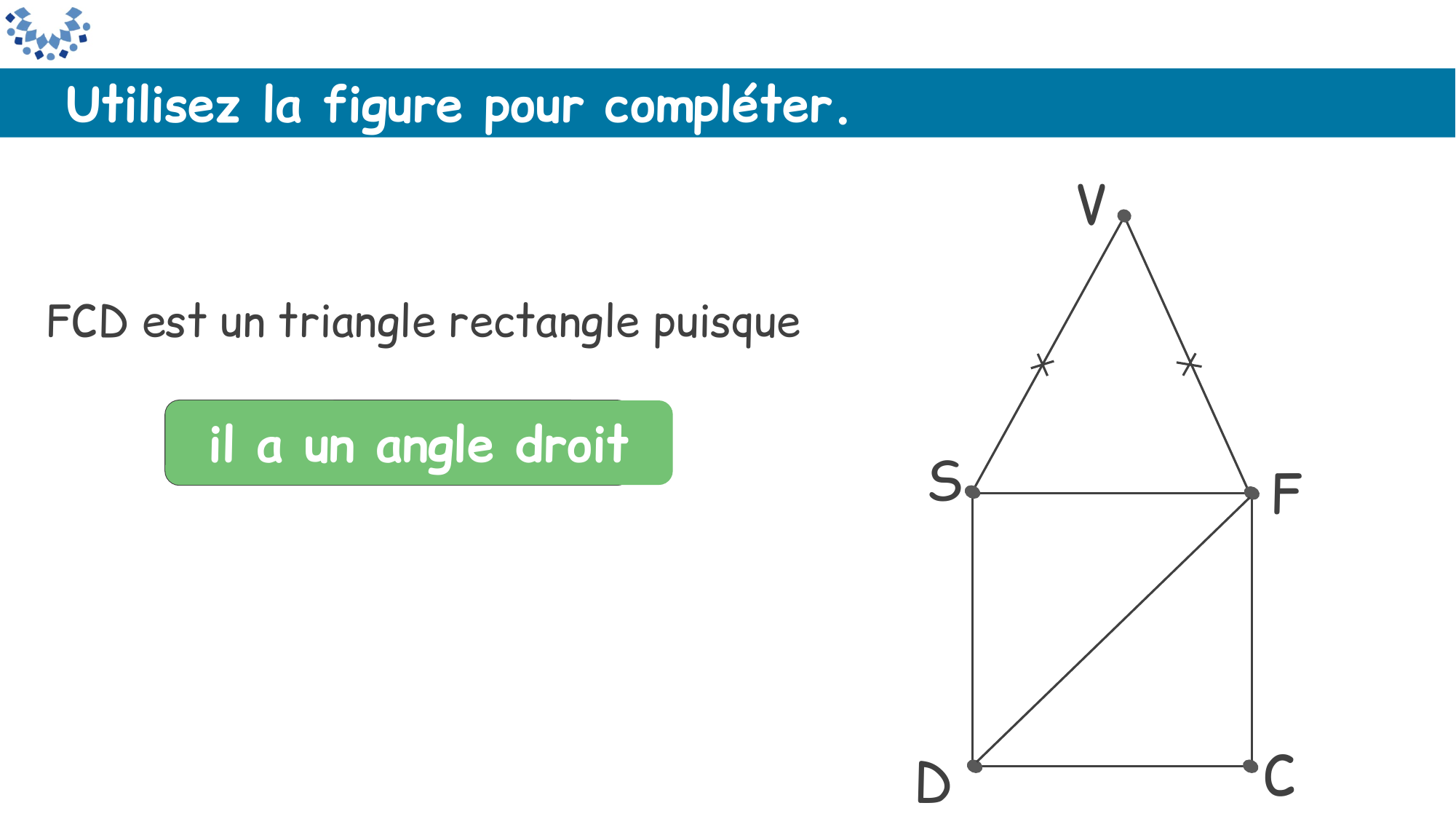

Utilisez la figure pour compléter.
V

S
F
C
D
FCD est un triangle rectangle puisque

______
il a un angle droit